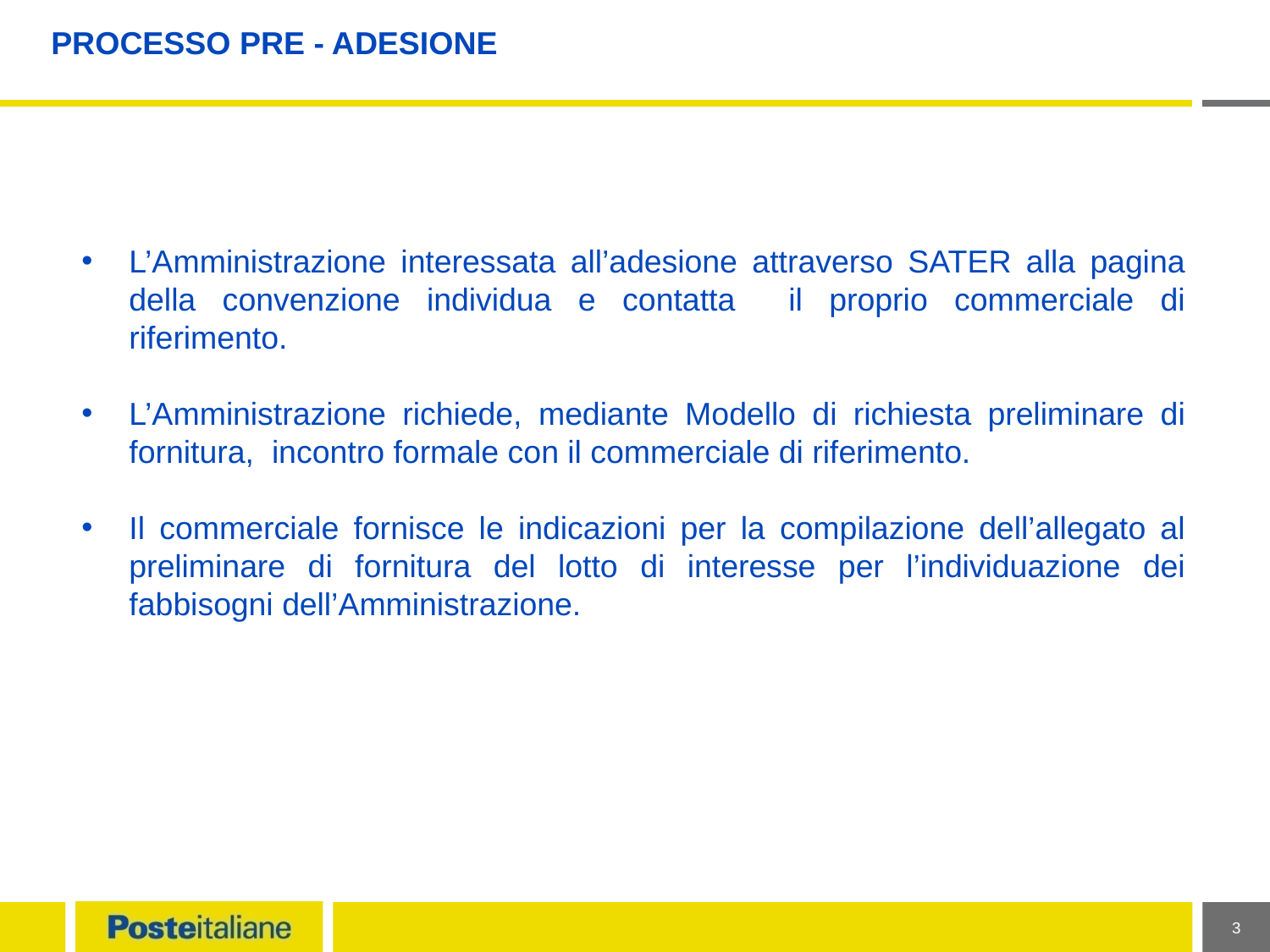

# PROCESSO PRE - ADESIONE

L’Amministrazione interessata all’adesione attraverso SATER alla pagina della convenzione individua e contatta  il proprio commerciale di riferimento.

L’Amministrazione richiede, mediante Modello di richiesta preliminare di fornitura,  incontro formale con il commerciale di riferimento.

Il commerciale fornisce le indicazioni per la compilazione dell’allegato al preliminare di fornitura del lotto di interesse per l’individuazione dei fabbisogni dell’Amministrazione.

3